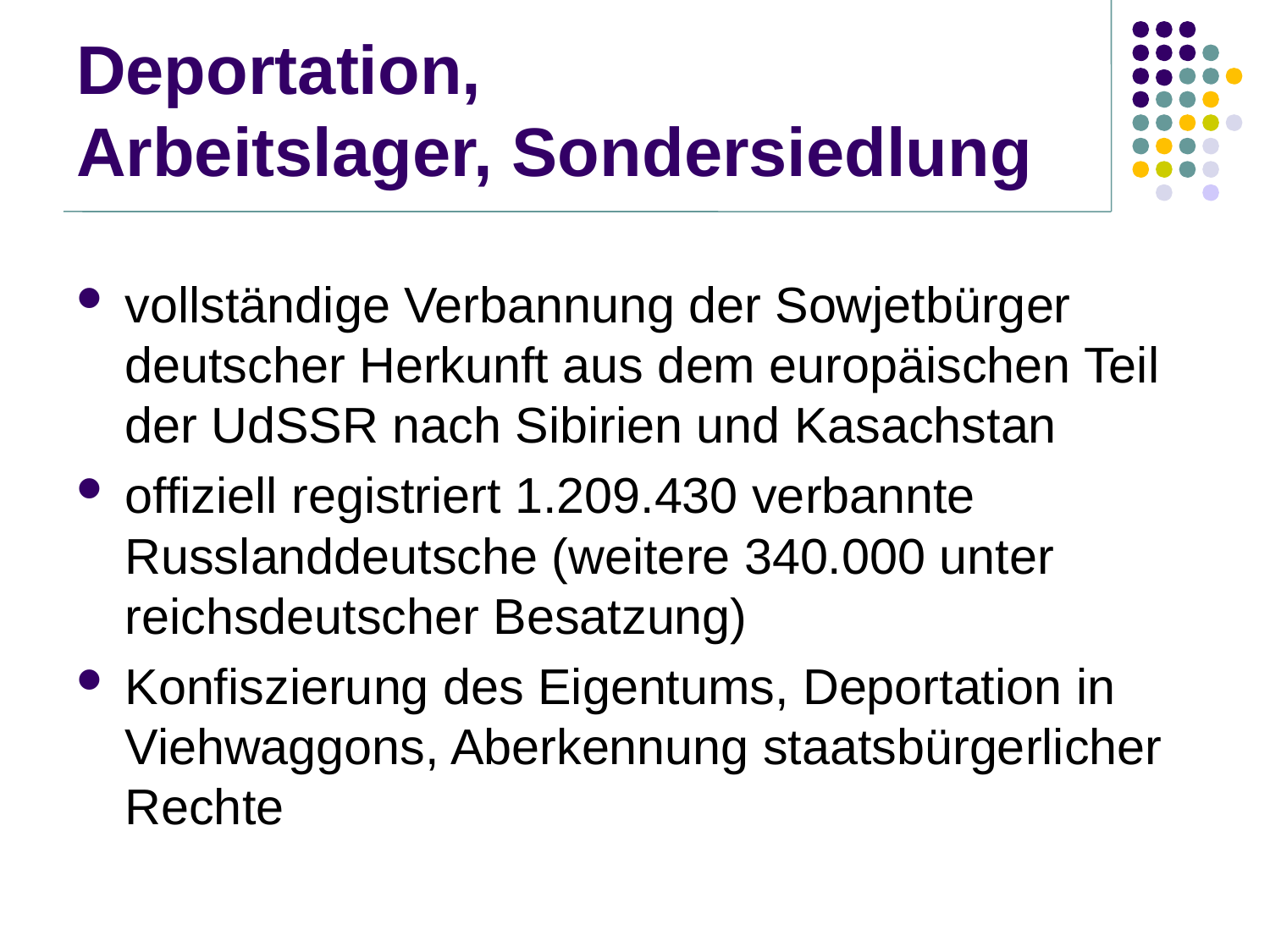

# Deportation, Arbeitslager, Sondersiedlung
vollständige Verbannung der Sowjetbürger deutscher Herkunft aus dem europäischen Teil der UdSSR nach Sibirien und Kasachstan
offiziell registriert 1.209.430 verbannte Russlanddeutsche (weitere 340.000 unter reichsdeutscher Besatzung)
Konfiszierung des Eigentums, Deportation in Viehwaggons, Aberkennung staatsbürgerlicher Rechte